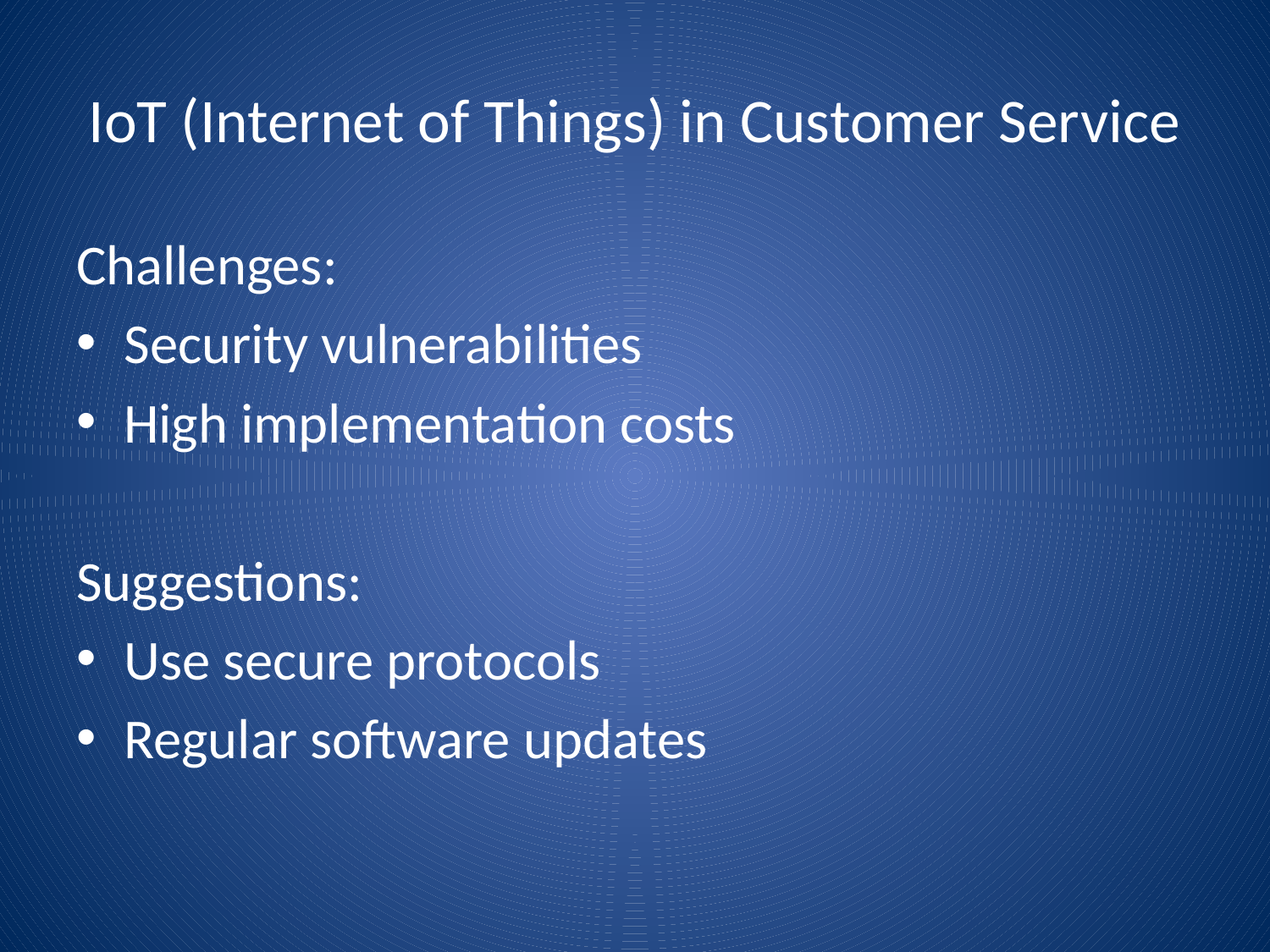

# IoT (Internet of Things) in Customer Service
Challenges:
Security vulnerabilities
High implementation costs

Suggestions:
Use secure protocols
Regular software updates